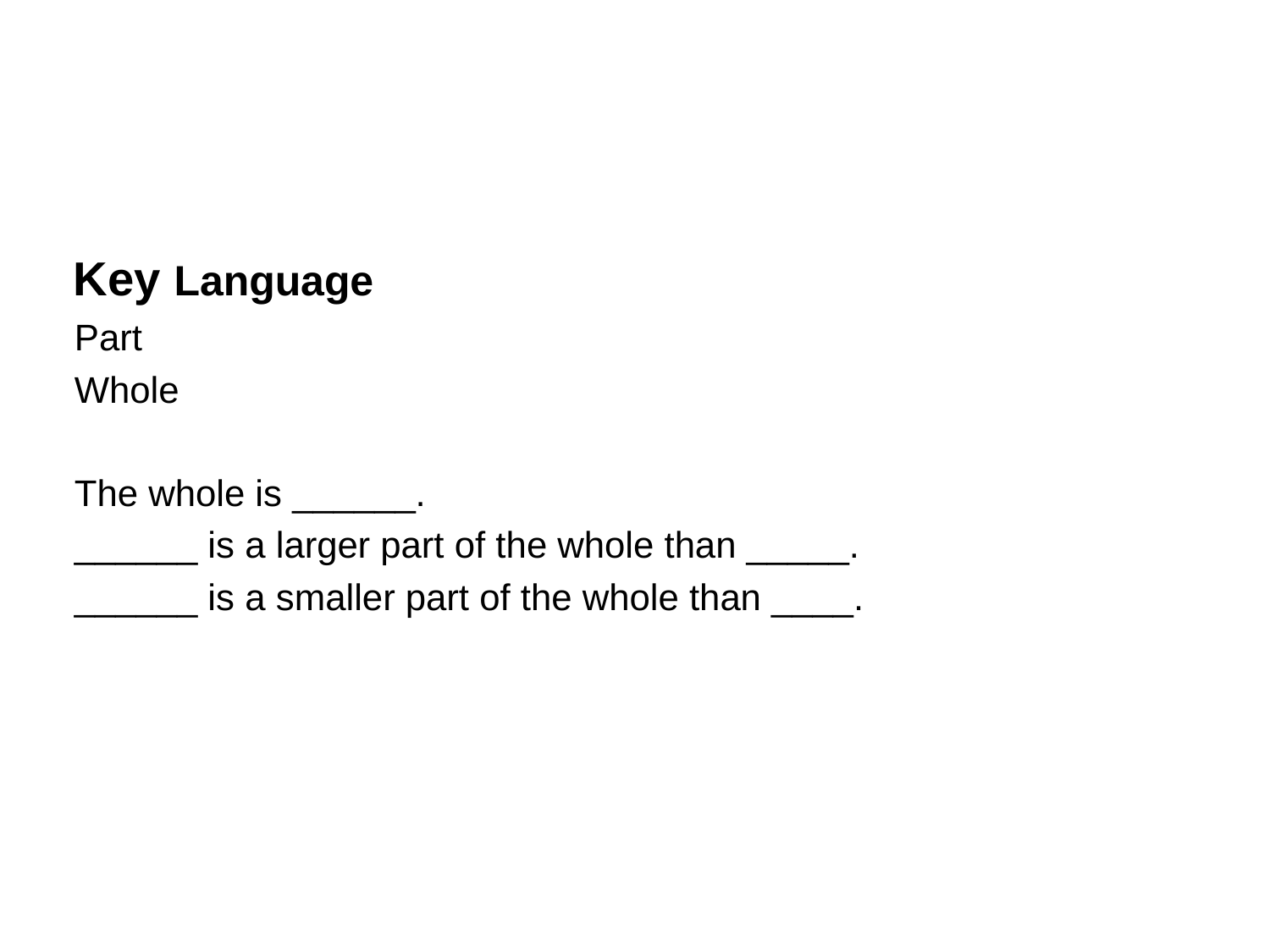

Key Language
Part
Whole

The whole is ______.
______ is a larger part of the whole than _____.
______ is a smaller part of the whole than ____.